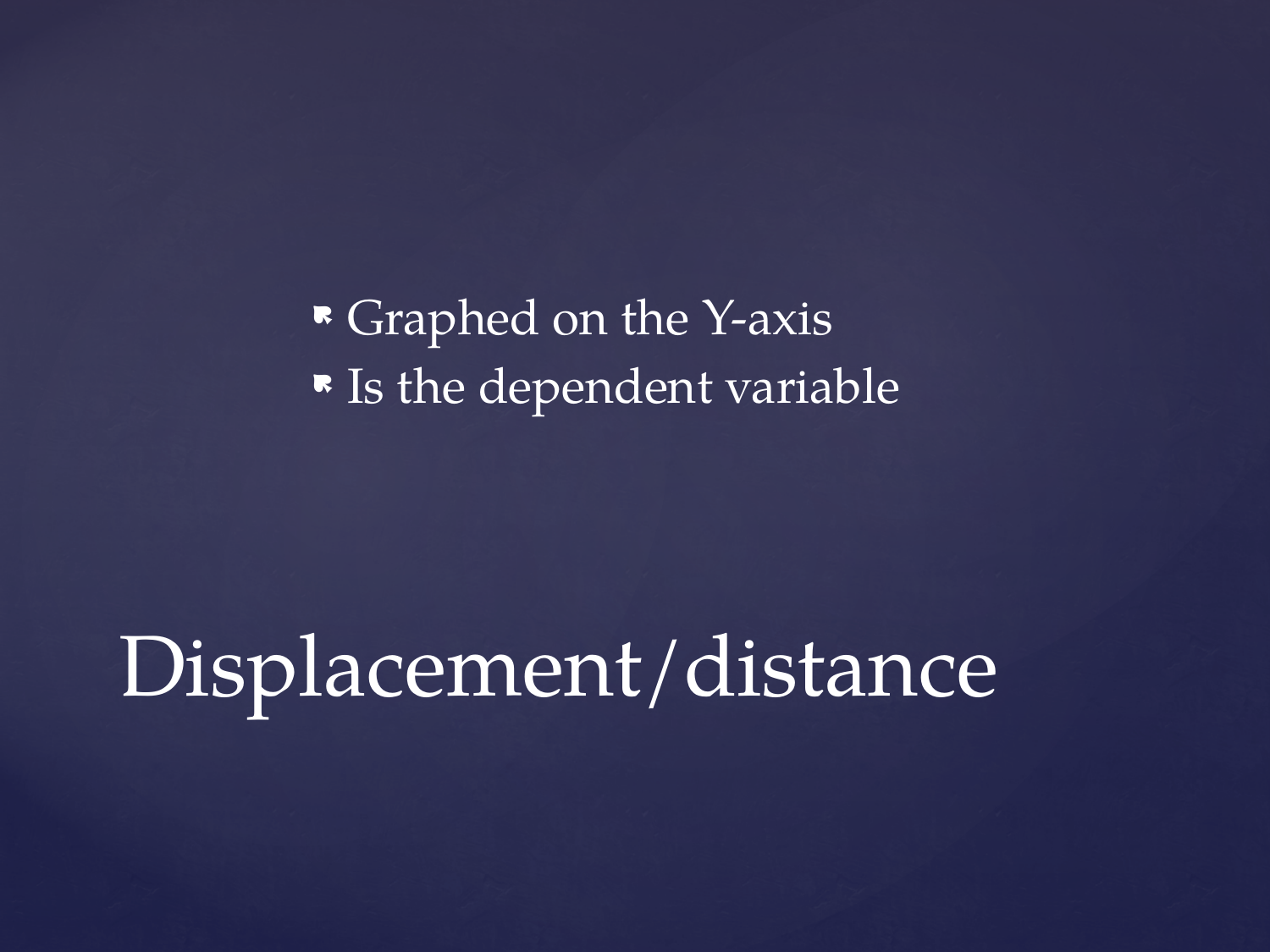

Graphed on the Y-axis
Is the dependent variable
# Displacement/distance